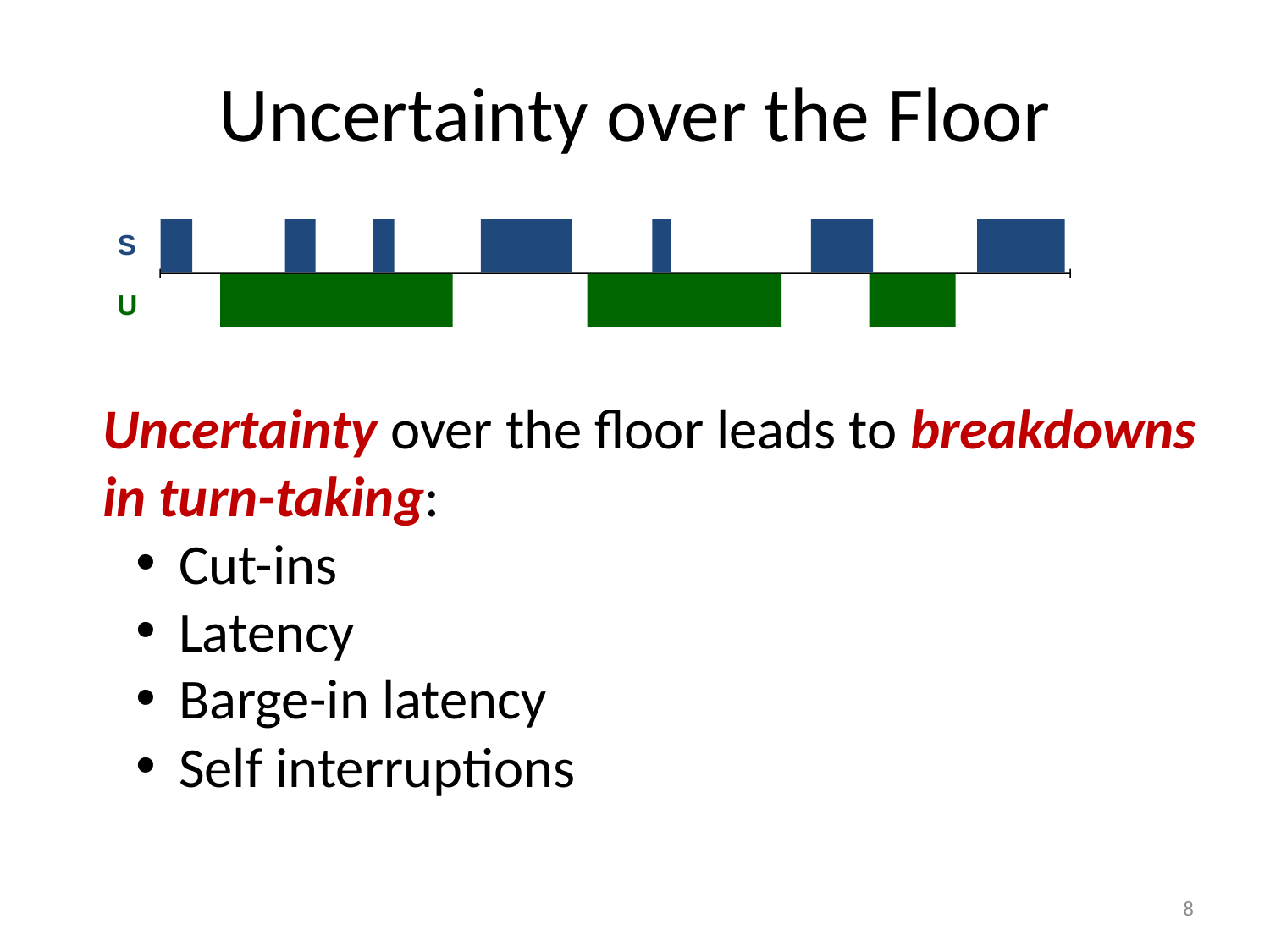

# Uncertainty over the Floor

S

U
Uncertainty over the floor leads to breakdowns in turn-taking:
 Cut-ins
 Latency
 Barge-in latency
 Self interruptions
8